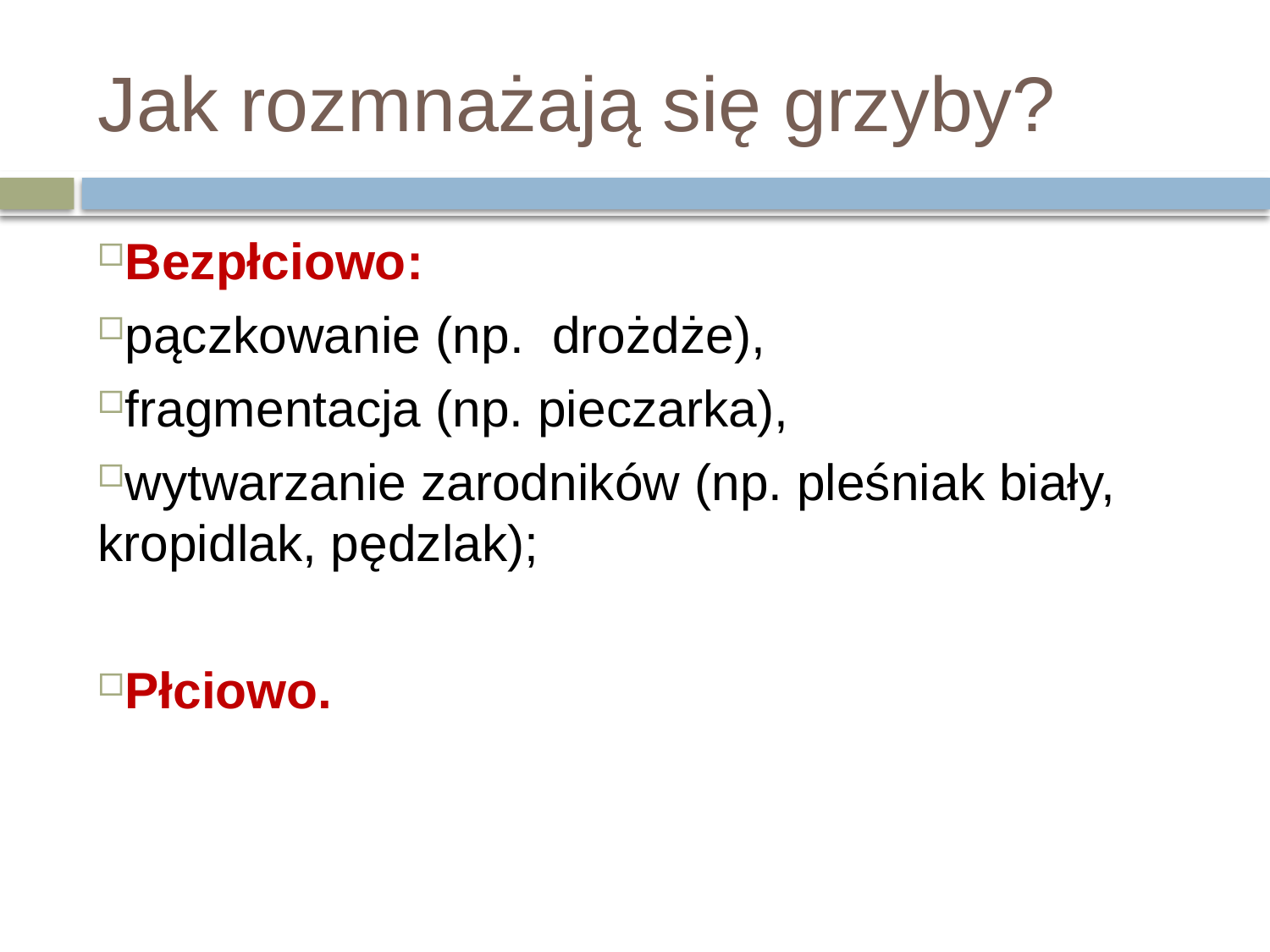

# Jak rozmnażają się grzyby?
Bezpłciowo:
pączkowanie (np.  drożdże),
fragmentacja (np. pieczarka),
wytwarzanie zarodników (np. pleśniak biały, kropidlak, pędzlak);

Płciowo.